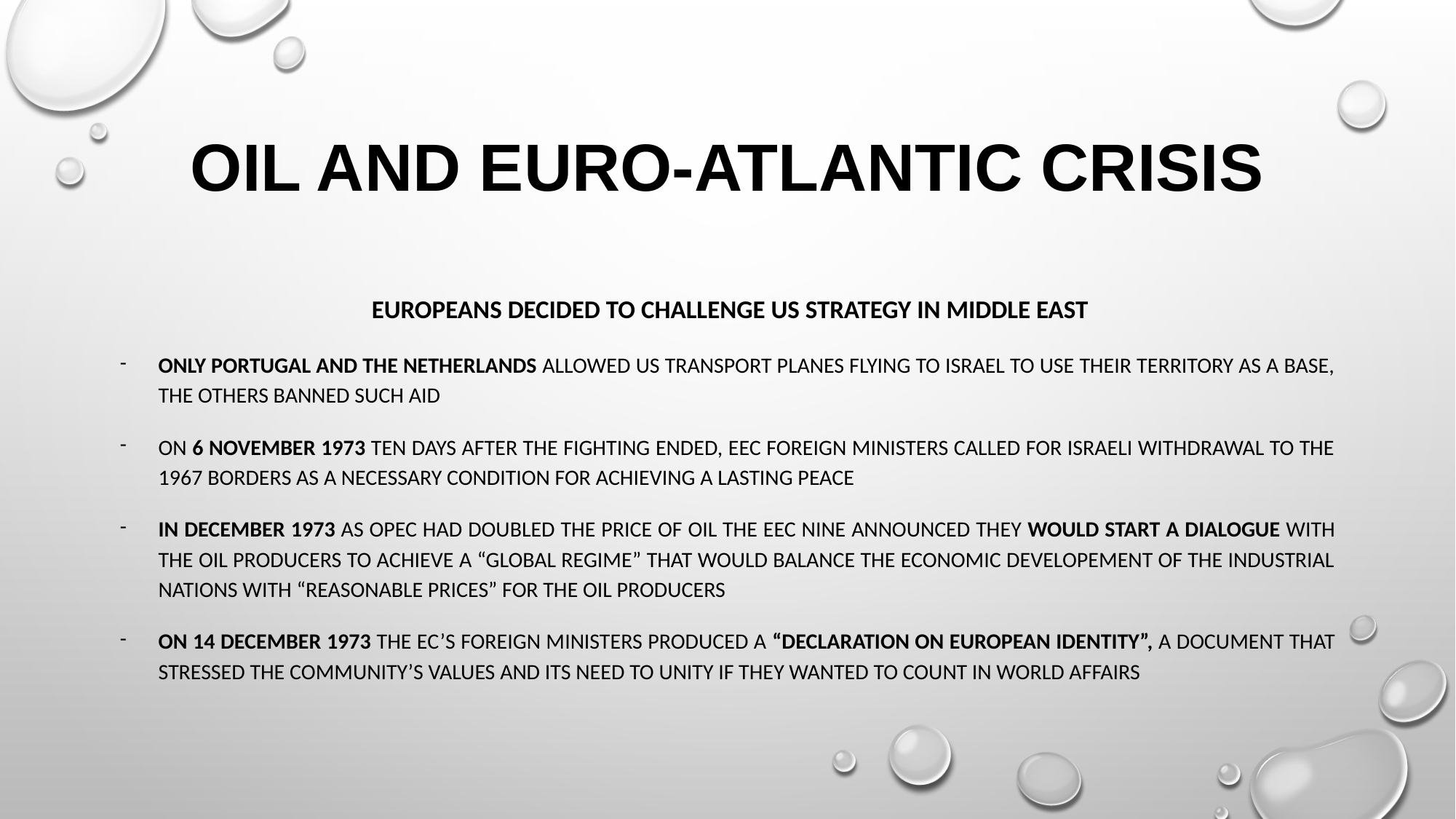

# Oil and euro-atlantic crisis
 Europeans decided to challenge US strategy in Middle East
Only Portugal and the Netherlands allowed US transport planes flying to Israel to use their territory as a base, the others banned such aid
On 6 November 1973 ten days after the fighting ended, EEC foreign ministers called for Israeli withdrawal to the 1967 borders as a necessary condition for achieving a lasting peace
In December 1973 as OPEC had doubled the price of oil the EEC Nine announced they would start a dialogue with the oil producers to achieve a “global regime” that would balance the economic developEment of the industrial nations with “reasonable prices” for the oil producers
On 14 December 1973 the EC’s foreign ministers produced a “Declaration on European Identity”, a document that stressed the community’s values and its need to unity if they wanted to count in world affairs